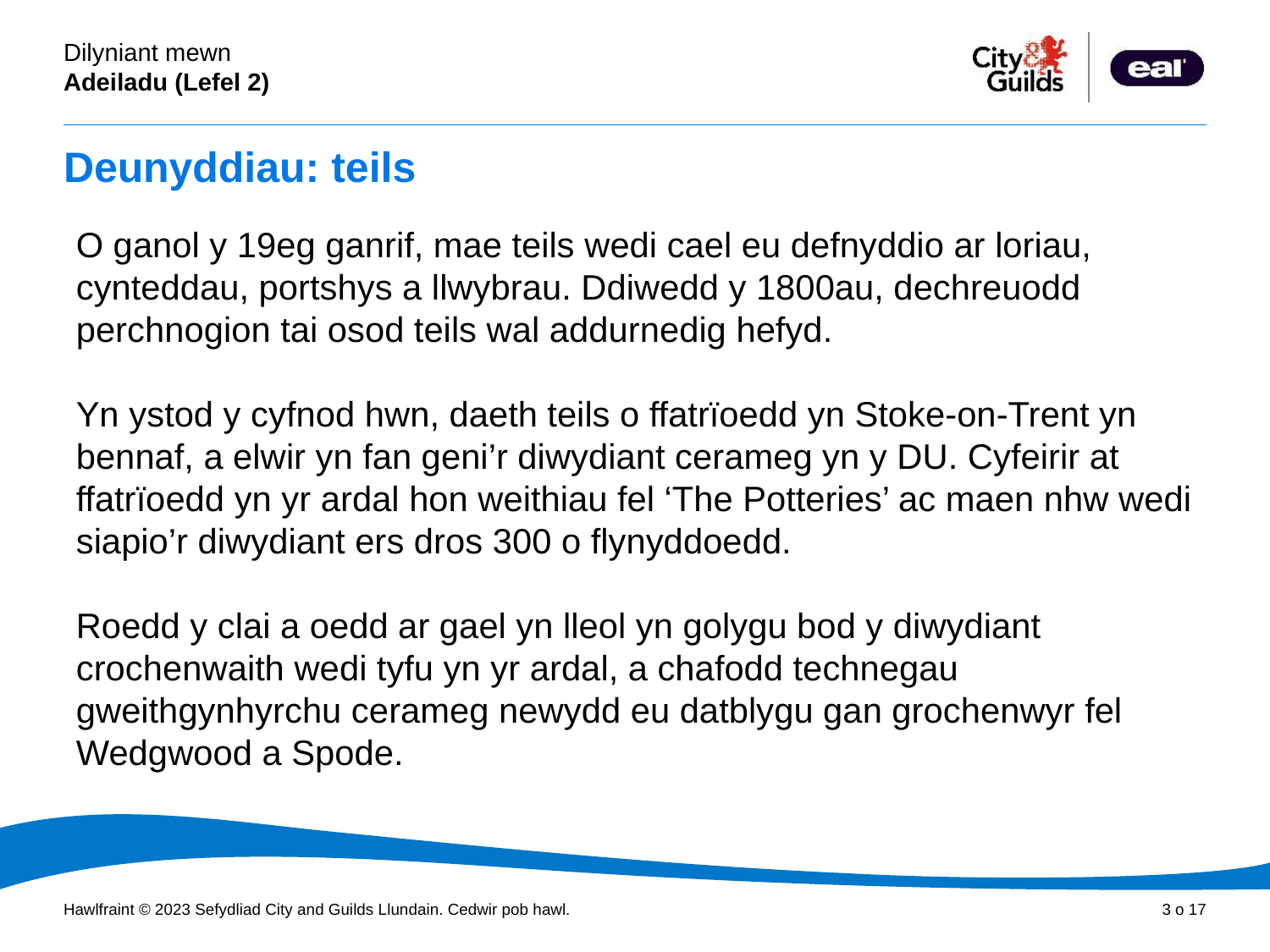

# Deunyddiau: teils
O ganol y 19eg ganrif, mae teils wedi cael eu defnyddio ar loriau, cynteddau, portshys a llwybrau. Ddiwedd y 1800au, dechreuodd perchnogion tai osod teils wal addurnedig hefyd.

Yn ystod y cyfnod hwn, daeth teils o ffatrïoedd yn Stoke-on-Trent yn bennaf, a elwir yn fan geni’r diwydiant cerameg yn y DU. Cyfeirir at ffatrïoedd yn yr ardal hon weithiau fel ‘The Potteries’ ac maen nhw wedi siapio’r diwydiant ers dros 300 o flynyddoedd.

Roedd y clai a oedd ar gael yn lleol yn golygu bod y diwydiant crochenwaith wedi tyfu yn yr ardal, a chafodd technegau gweithgynhyrchu cerameg newydd eu datblygu gan grochenwyr fel Wedgwood a Spode.